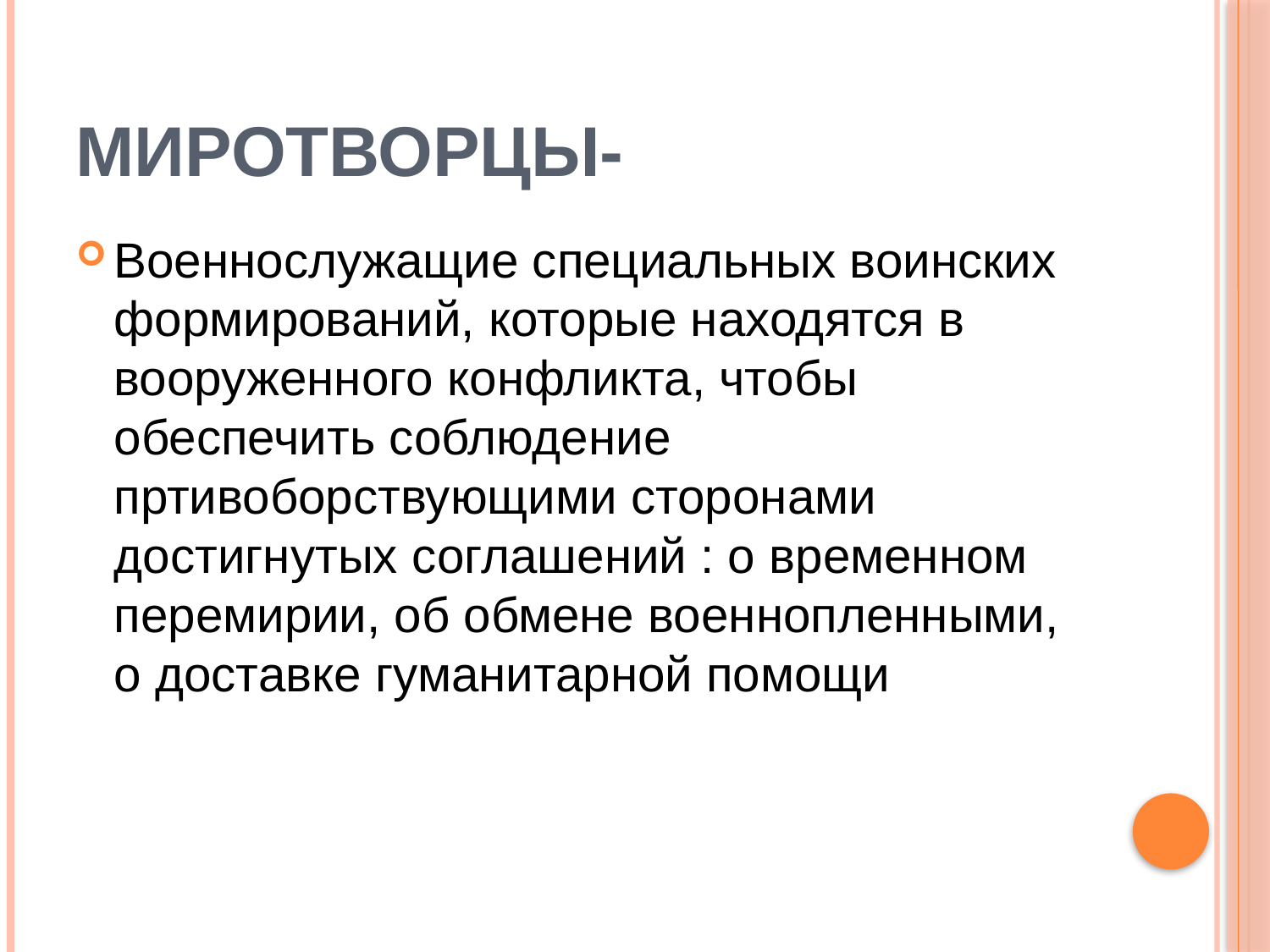

# Миротворцы-
Военнослужащие специальных воинских формирований, которые находятся в вооруженного конфликта, чтобы обеспечить соблюдение пртивоборствующими сторонами достигнутых соглашений : о временном перемирии, об обмене военнопленными, о доставке гуманитарной помощи